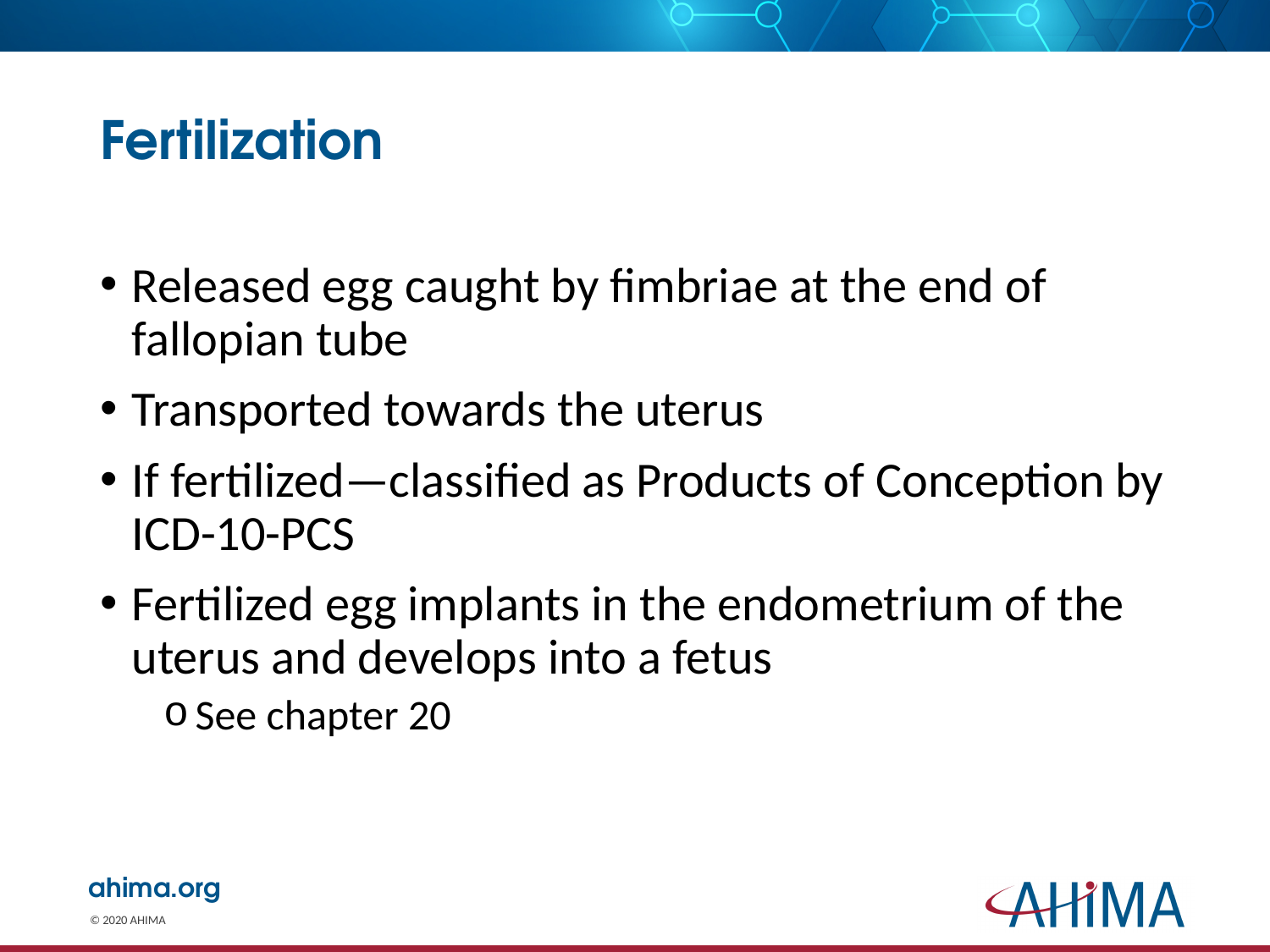

# Fertilization
Released egg caught by fimbriae at the end of fallopian tube
Transported towards the uterus
If fertilized—classified as Products of Conception by ICD-10-PCS
Fertilized egg implants in the endometrium of the uterus and develops into a fetus
See chapter 20